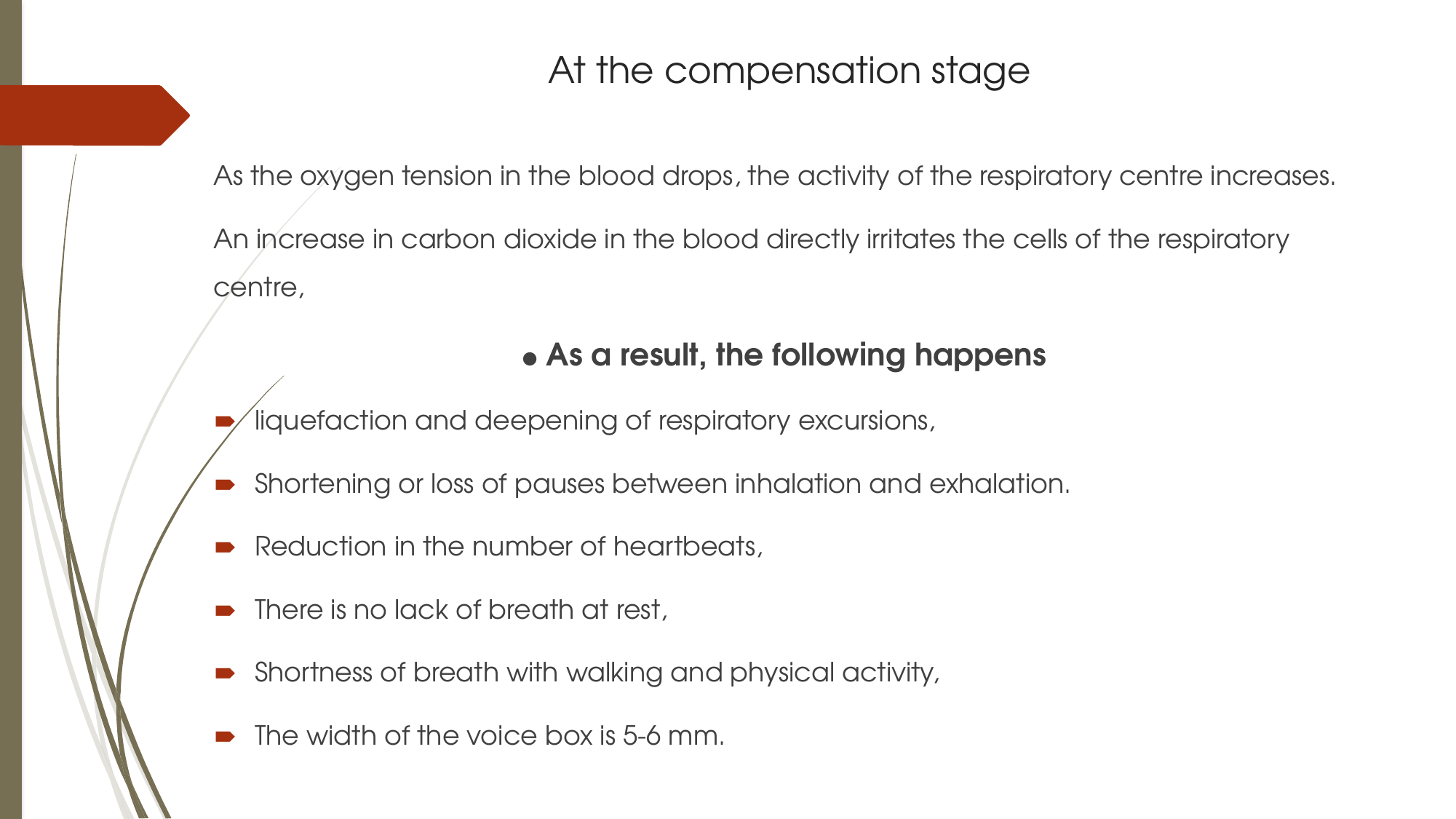

At the compensation stage
As the oxygen tension in the blood drops, the activity of the respiratory centre increases.
An increase in carbon dioxide in the blood directly irritates the cells of the respiratory centre,
As a result, the following happens
liquefaction and deepening of respiratory excursions,
Shortening or loss of pauses between inhalation and exhalation.
Reduction in the number of heartbeats,
There is no lack of breath at rest,
Shortness of breath with walking and physical activity,
The width of the voice box is 5-6 mm.